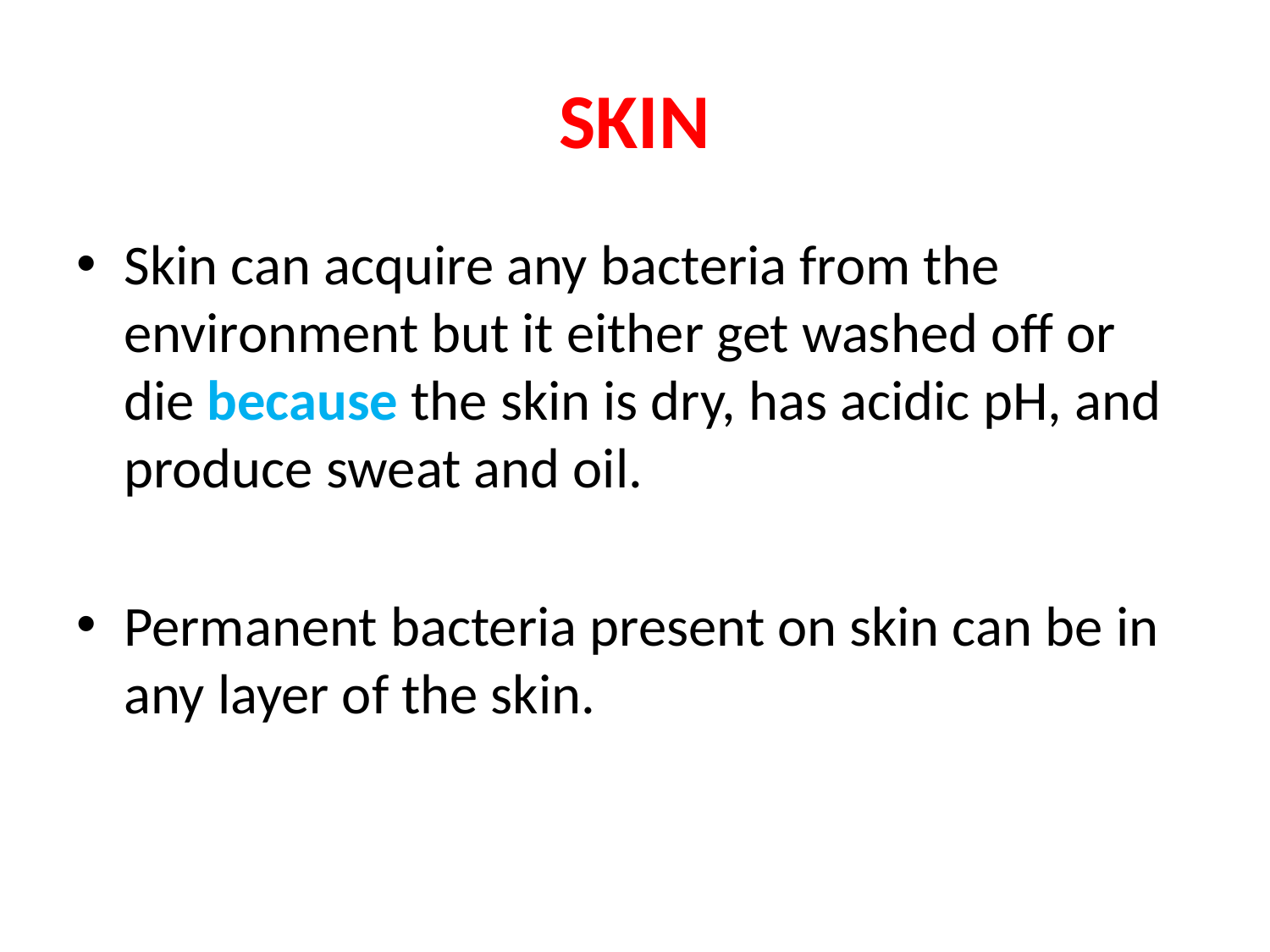

# SKIN
Skin can acquire any bacteria from the environment but it either get washed off or die because the skin is dry, has acidic pH, and produce sweat and oil.

Permanent bacteria present on skin can be in any layer of the skin.